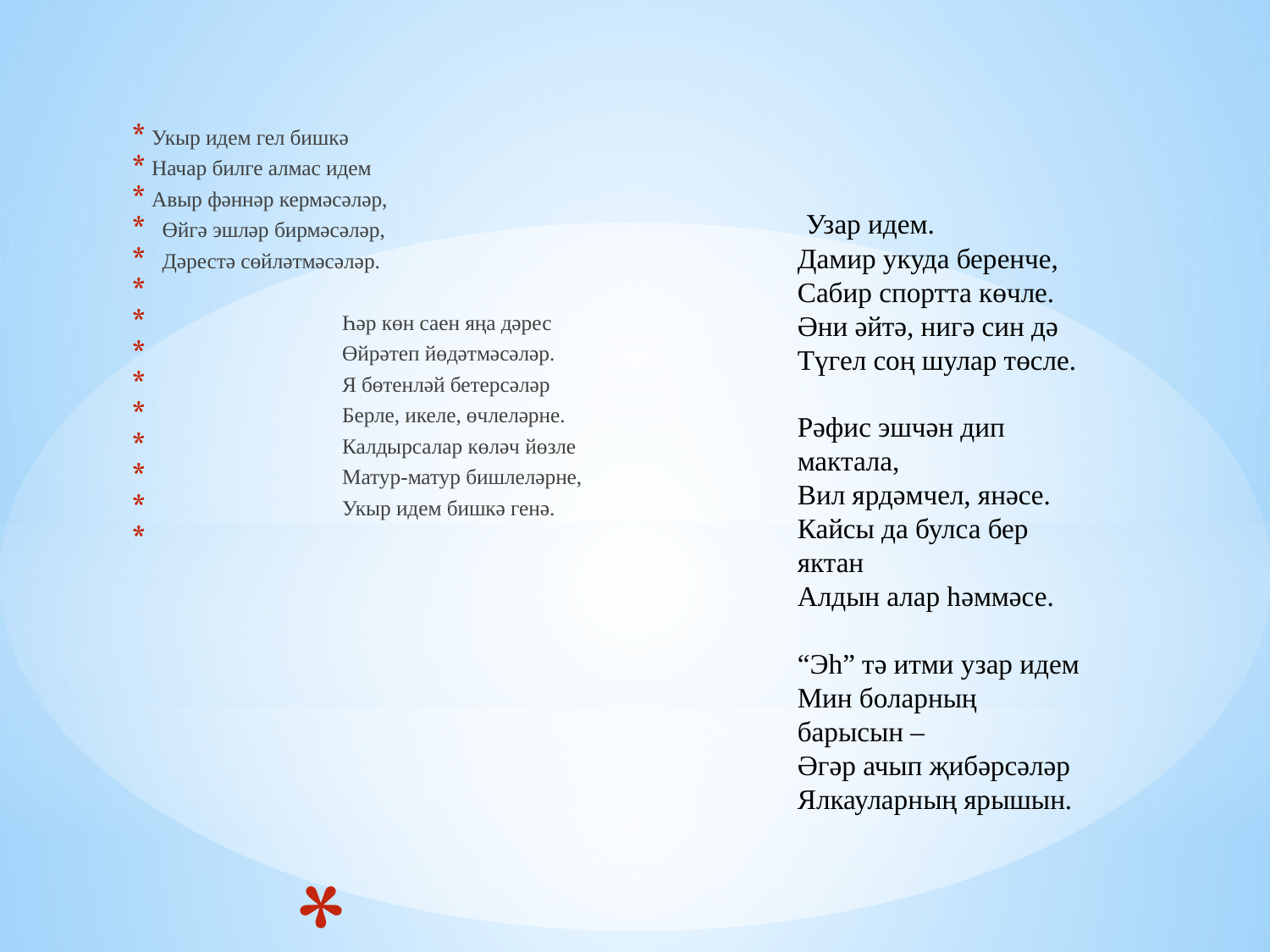

Укыр идем гел бишкә
Начар билге алмас идем
Авыр фәннәр кермәсәләр,
  Өйгә эшләр бирмәсәләр,
  Дәрестә сөйләтмәсәләр.

                                    Һәр көн саен яңа дәрес
                                    Өйрәтеп йөдәтмәсәләр.
                                    Я бөтенләй бетерсәләр
                                    Берле, икеле, өчлеләрне.
                                    Калдырсалар көләч йөзле
                                    Матур-матур бишлеләрне,
                                    Укыр идем бишкә генә.

 Узар идем.
Дамир укуда беренче,
Сабир спортта көчле.
Әни әйтә, нигә син дә
Түгел соң шулар төсле.

Рәфис эшчән дип мактала,
Вил ярдәмчел, янәсе.
Кайсы да булса бер яктан
Алдын алар һәммәсе.

“Эһ” тә итми узар идем
Мин боларның барысын –
Әгәр ачып җибәрсәләр
Ялкауларның ярышын.

#